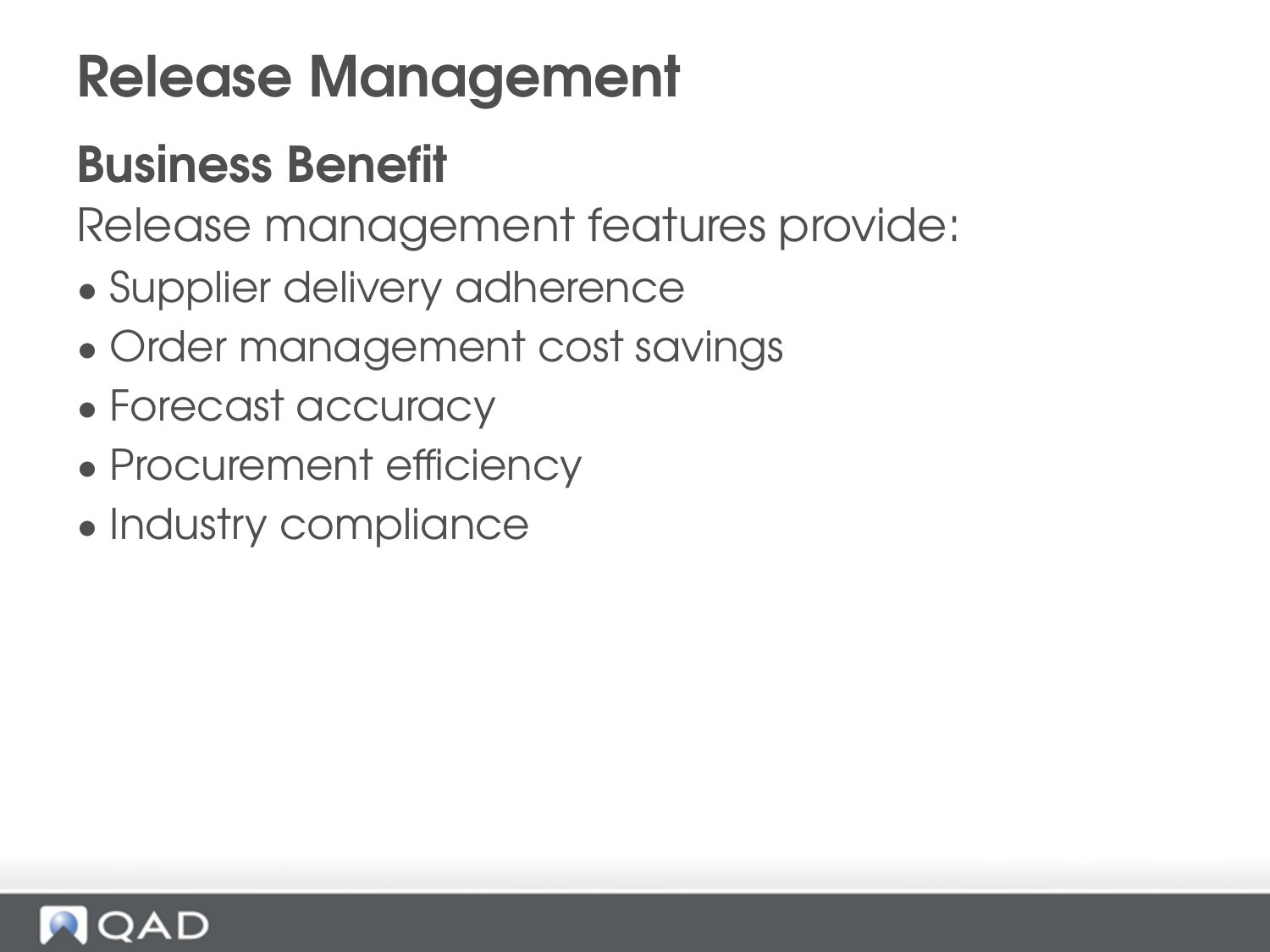

# Release Management
Business Benefit
Release management features provide:
• Supplier delivery adherence
• Order management cost savings
• Forecast accuracy
• Procurement efficiency
• Industry compliance